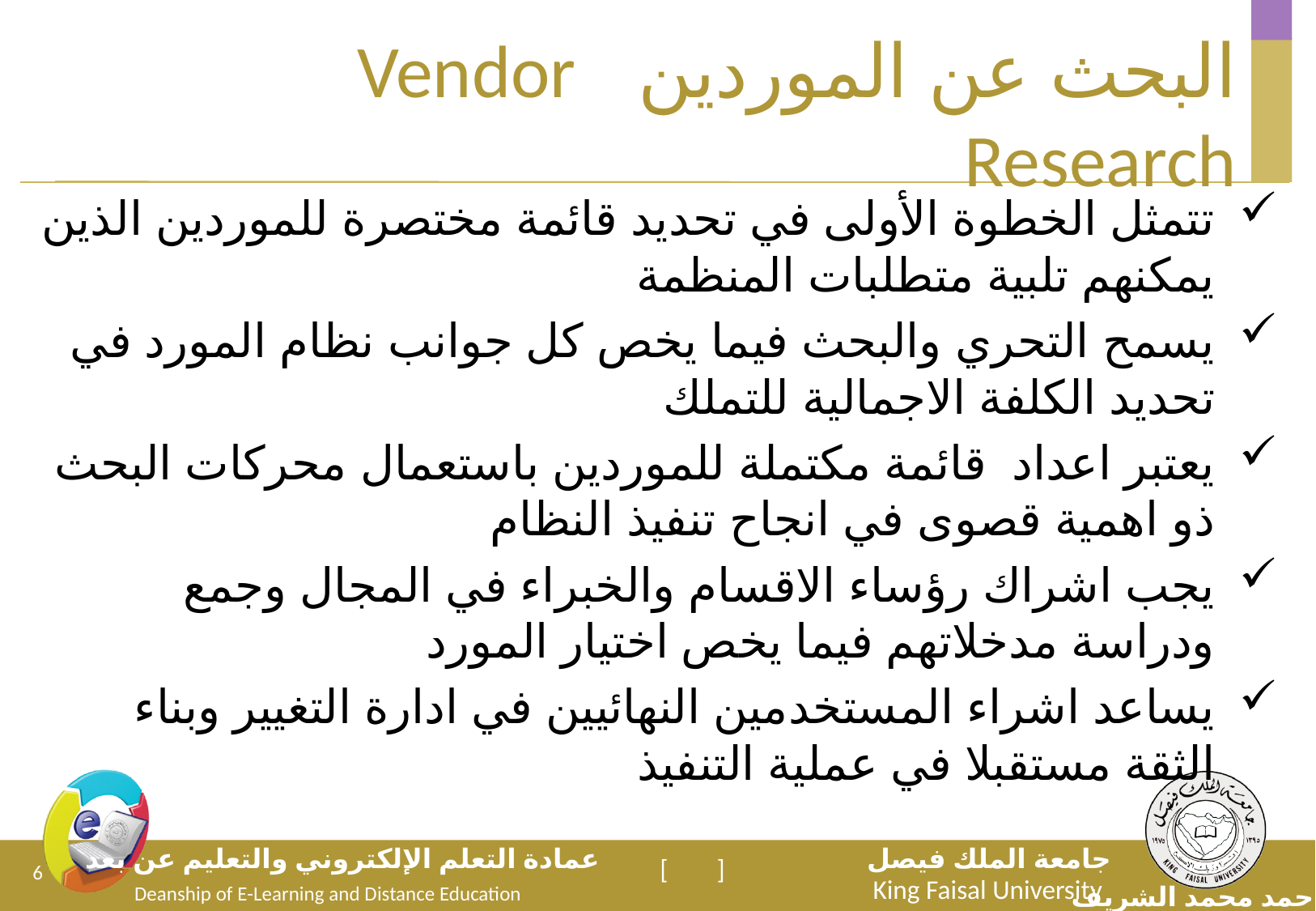

# البحث عن الموردين   Vendor Research
تتمثل الخطوة الأولى في تحديد قائمة مختصرة للموردين الذين يمكنهم تلبية متطلبات المنظمة
يسمح التحري والبحث فيما يخص كل جوانب نظام المورد في تحديد الكلفة الاجمالية للتملك
يعتبر اعداد  قائمة مكتملة للموردين باستعمال محركات البحث ذو اهمية قصوى في انجاح تنفيذ النظام
يجب اشراك رؤساء الاقسام والخبراء في المجال وجمع ودراسة مدخلاتهم فيما يخص اختيار المورد
يساعد اشراء المستخدمين النهائيين في ادارة التغيير وبناء الثقة مستقبلا في عملية التنفيذ
6